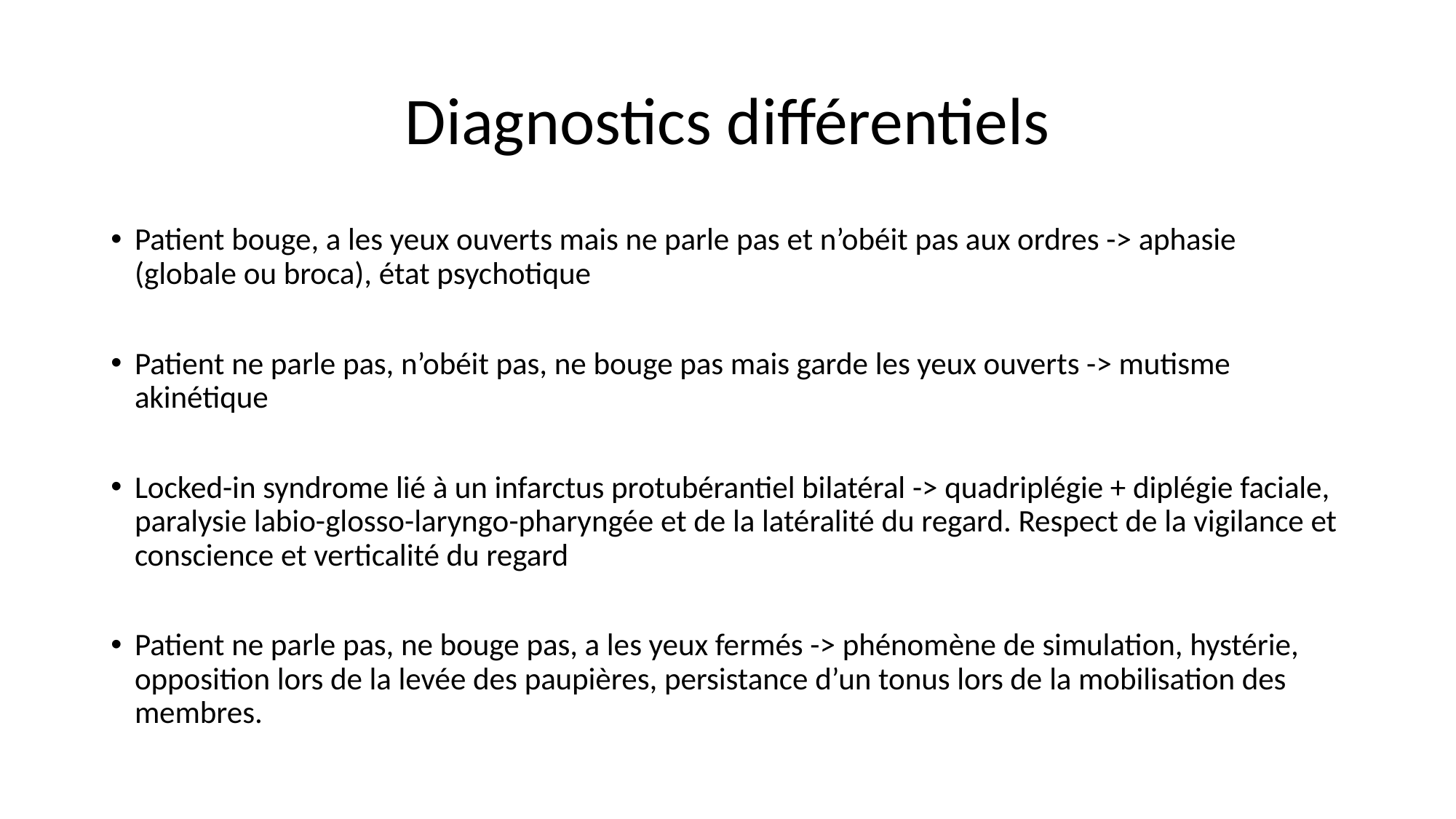

# Diagnostics différentiels
Patient bouge, a les yeux ouverts mais ne parle pas et n’obéit pas aux ordres -> aphasie (globale ou broca), état psychotique

Patient ne parle pas, n’obéit pas, ne bouge pas mais garde les yeux ouverts -> mutisme akinétique

Locked-in syndrome lié à un infarctus protubérantiel bilatéral -> quadriplégie + diplégie faciale, paralysie labio-glosso-laryngo-pharyngée et de la latéralité du regard. Respect de la vigilance et conscience et verticalité du regard

Patient ne parle pas, ne bouge pas, a les yeux fermés -> phénomène de simulation, hystérie, opposition lors de la levée des paupières, persistance d’un tonus lors de la mobilisation des membres.